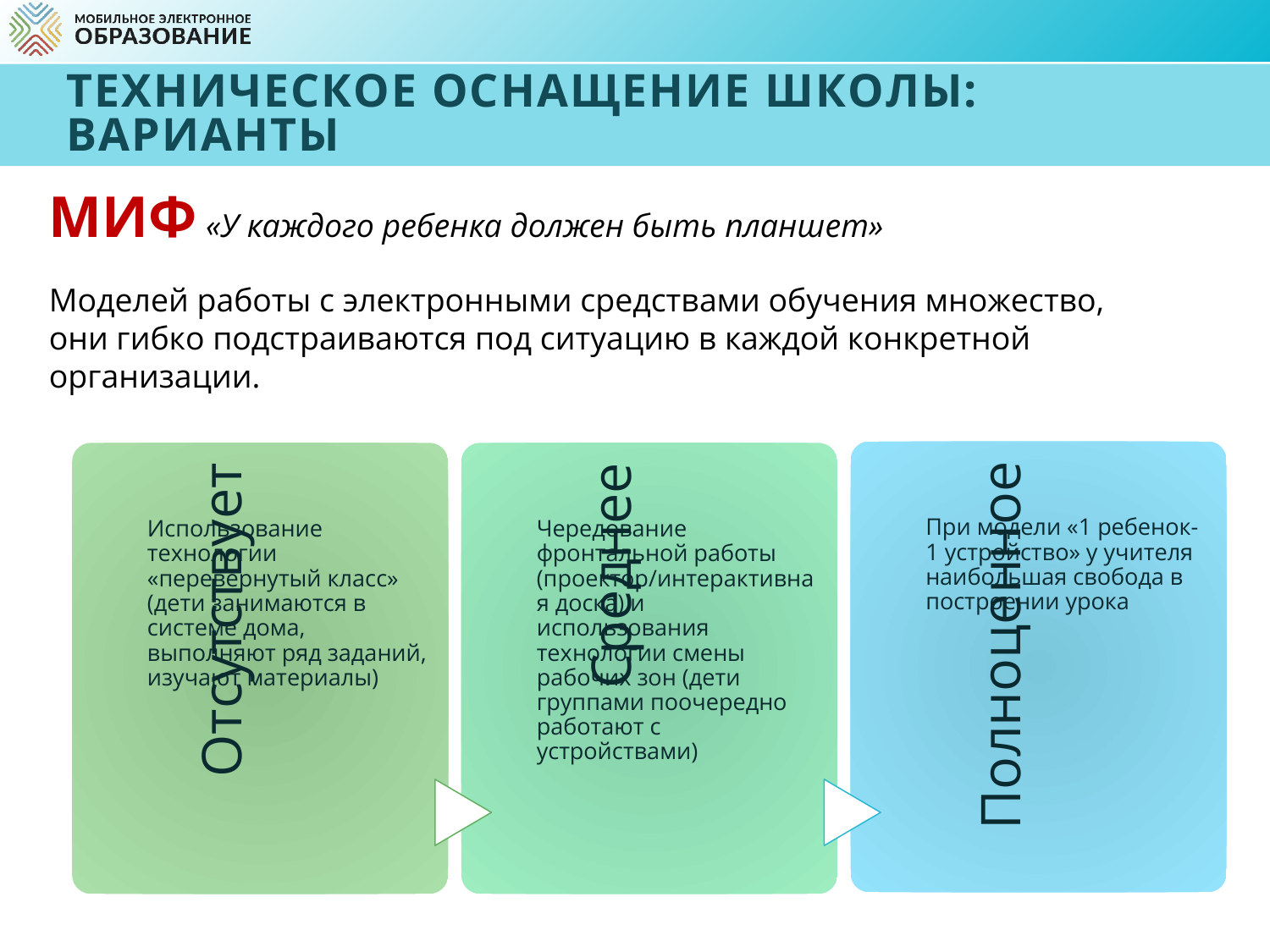

# Техническое оснащение школы: варианты
МИФ «У каждого ребенка должен быть планшет»

Моделей работы с электронными средствами обучения множество,
они гибко подстраиваются под ситуацию в каждой конкретной организации.
Отсутствует

Использование технологии «перевёрнутый класс» (дети занимаются в системе дома, выполняют ряд заданий, изучают материалы)
Среднее

Чередование фронтальной работы (проектор/интерактивная доска) и использования технологии смены рабочих зон (дети группами поочередно работают с устройствами)
Полноценное

При модели «1 ребенок-1 устройство» у учителя наибольшая свобода в построении урока